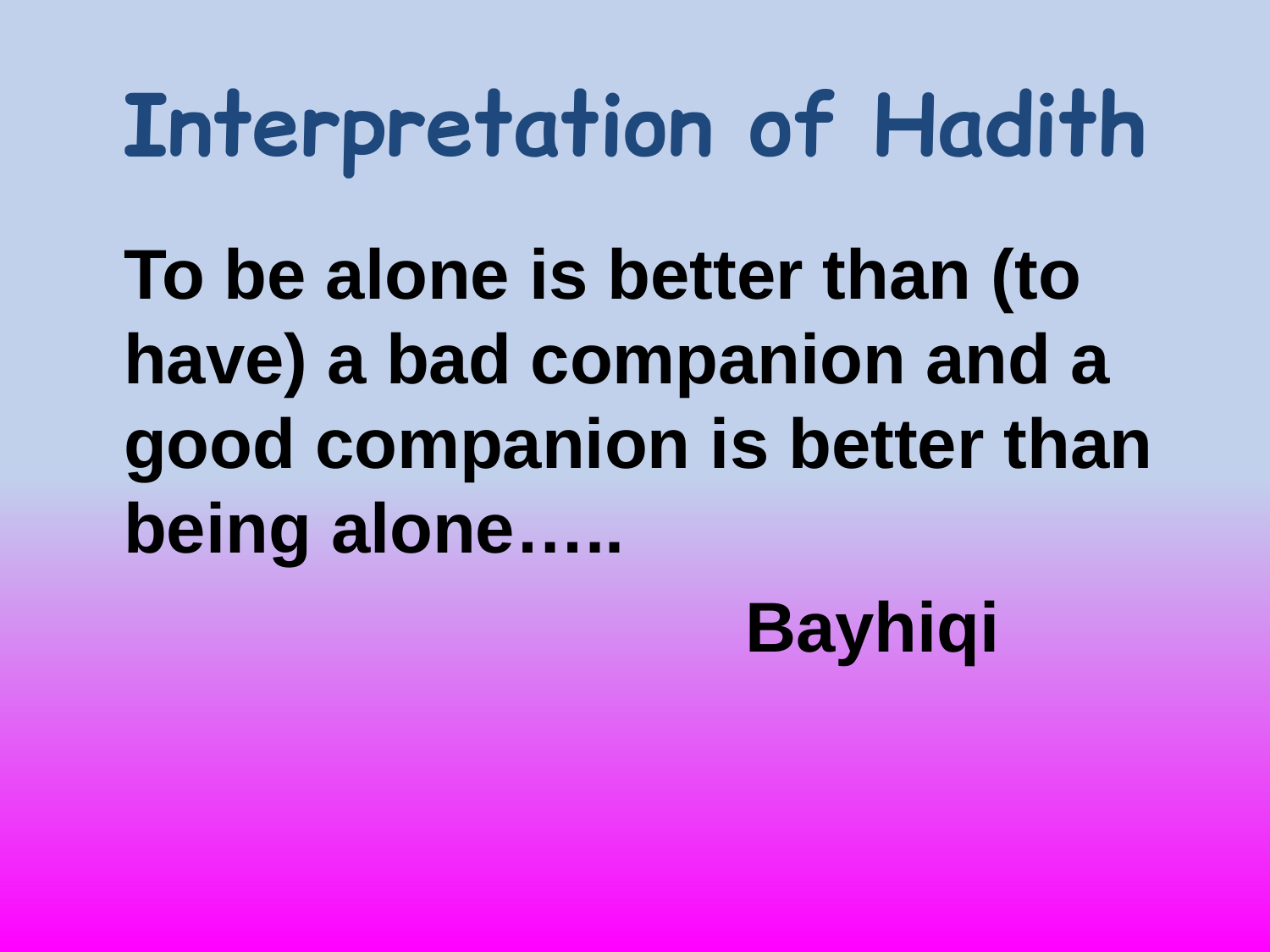

Interpretation of Hadith
	To be alone is better than (to have) a bad companion and a good companion is better than being alone…..
                                  Bayhiqi